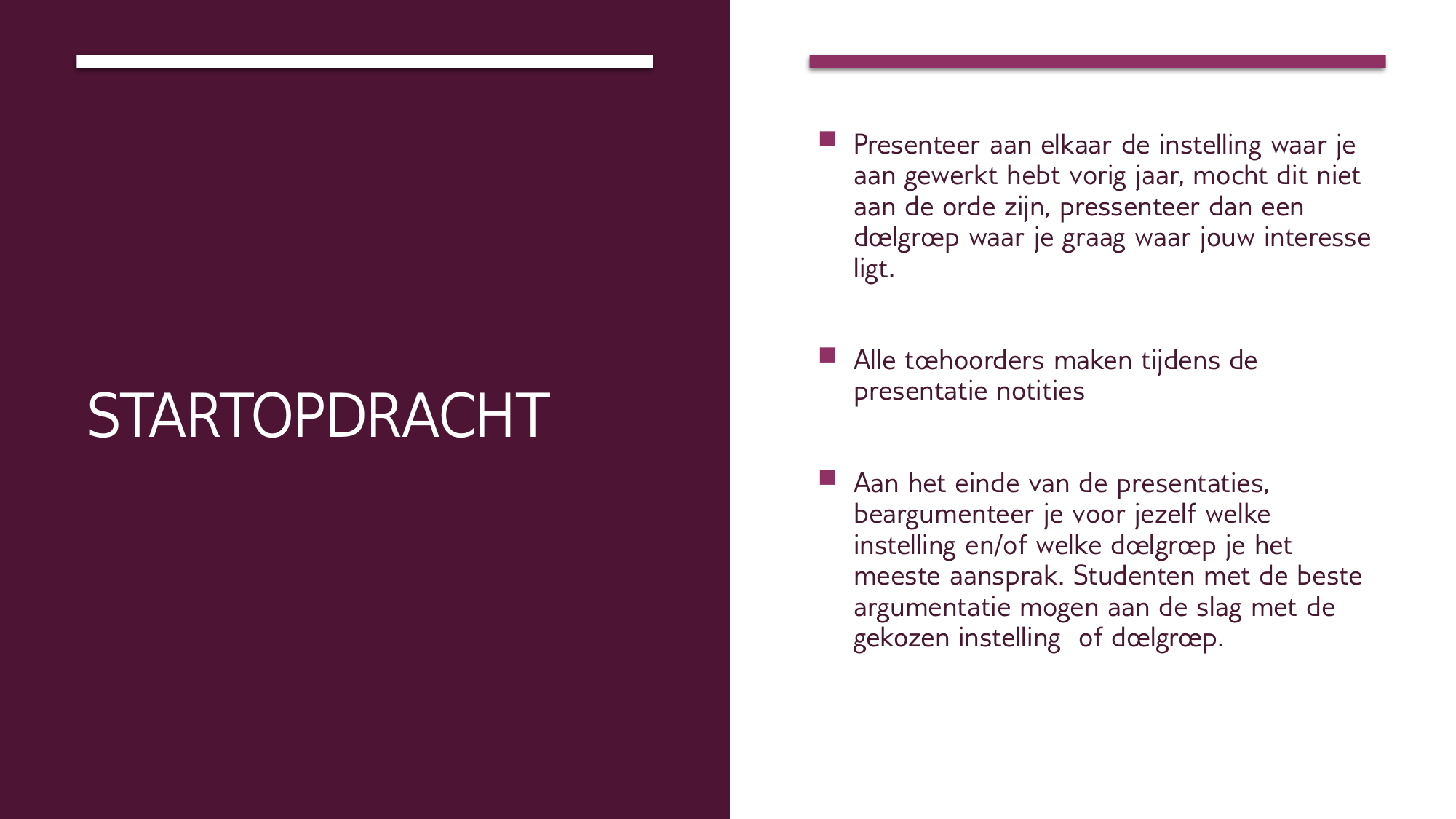

# startopdracht
Presenteer aan elkaar de instelling waar je aan gewerkt hebt vorig jaar, mocht dit niet aan de orde zijn, pressenteer dan een doelgroep waar je graag waar jouw interesse ligt.

Alle toehoorders maken tijdens de presentatie notities

Aan het einde van de presentaties, beargumenteer je voor jezelf welke instelling en/of welke doelgroep je het meeste aansprak. Studenten met de beste argumentatie mogen aan de slag met de gekozen instelling  of doelgroep.